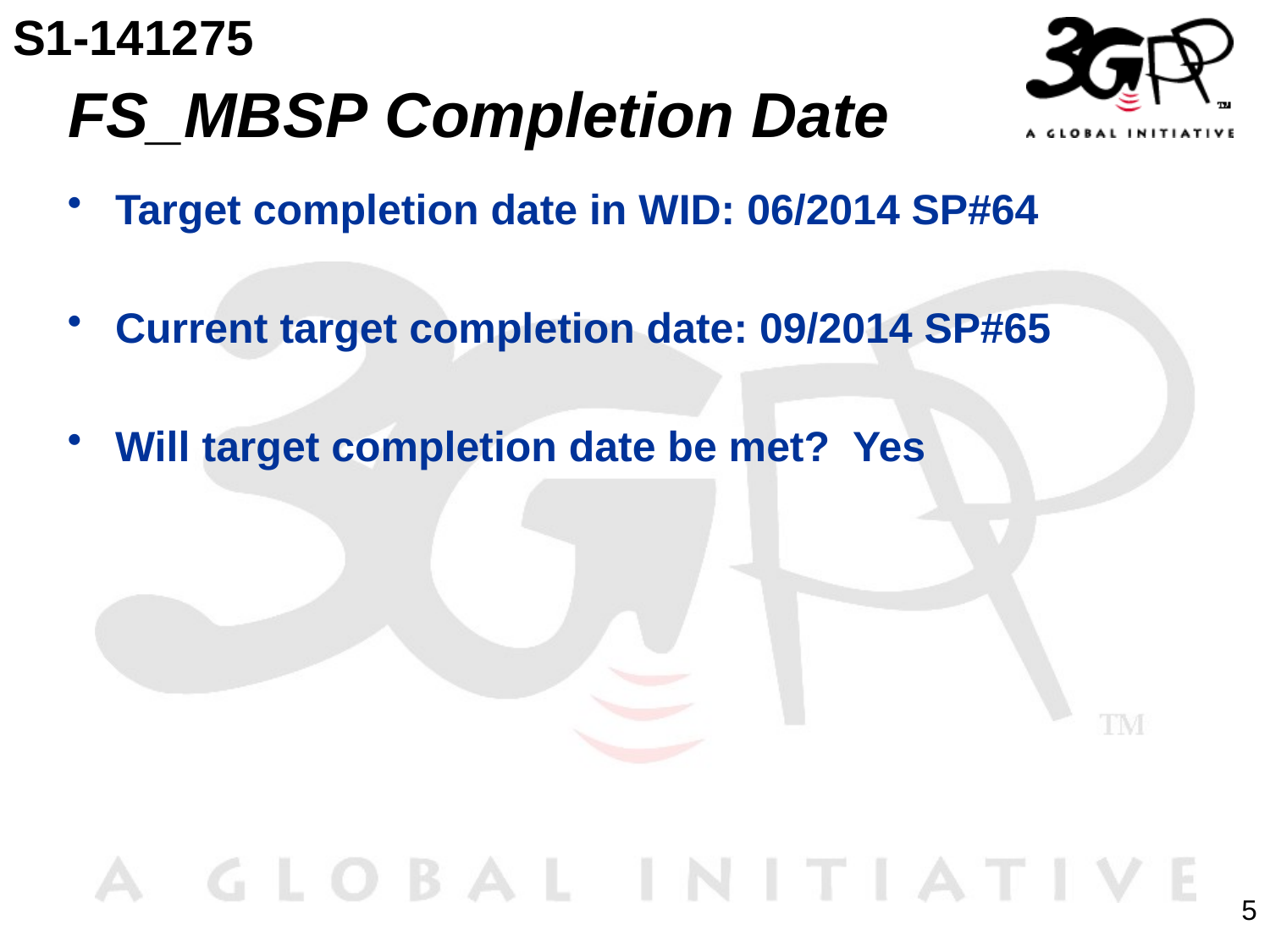

S1-141275
# FS_MBSP Completion Date
Target completion date in WID: 06/2014 SP#64

Current target completion date: 09/2014 SP#65

Will target completion date be met?  Yes

5